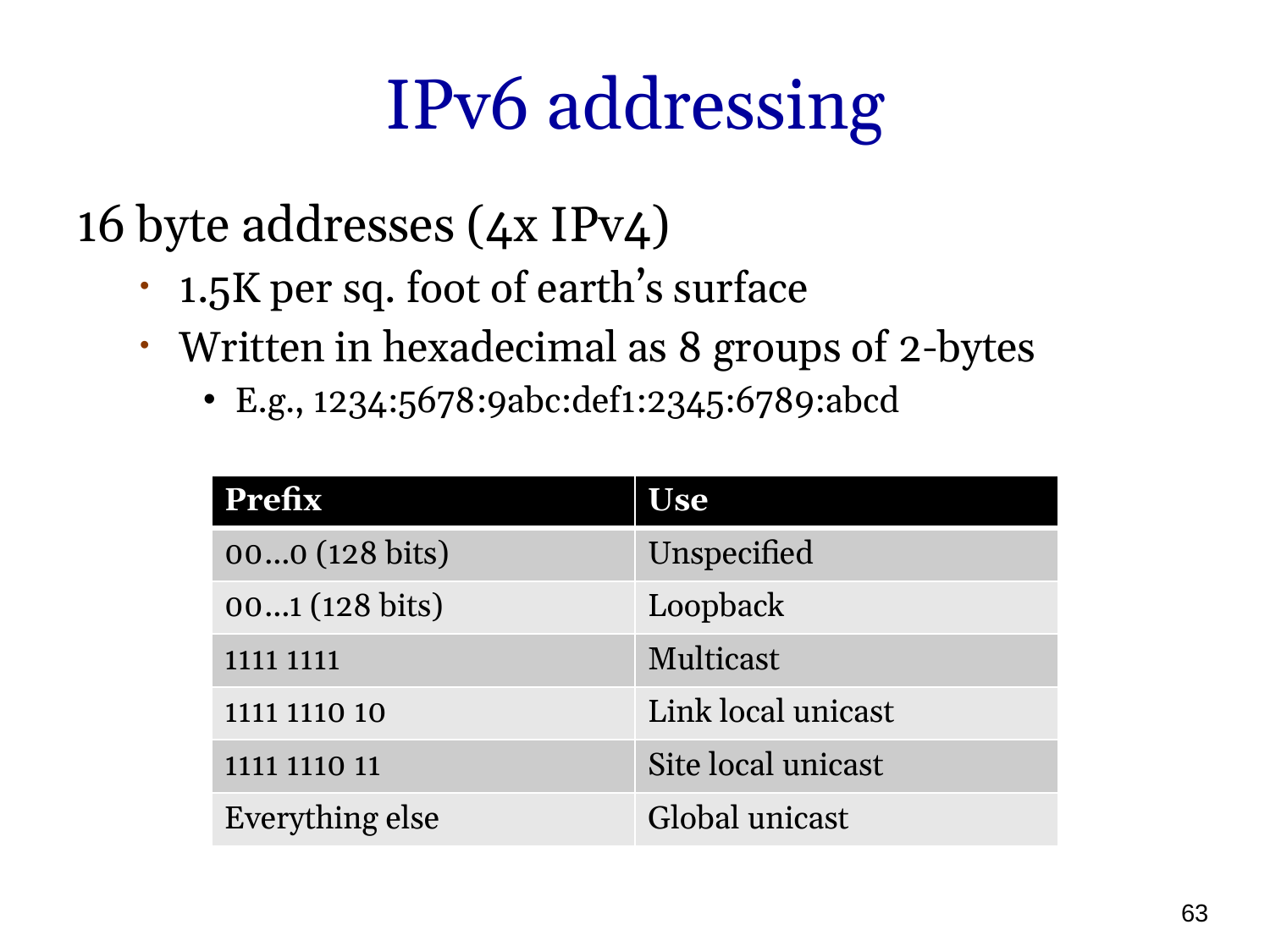

# IPv6 addressing
16 byte addresses (4x IPv4)
1.5K per sq. foot of earth’s surface
Written in hexadecimal as 8 groups of 2-bytes
E.g., 1234:5678:9abc:def1:2345:6789:abcd

| Prefix | Use |
| --- | --- |
| 00…0 (128 bits) | Unspecified |
| 00…1 (128 bits) | Loopback |
| 1111 1111 | Multicast |
| 1111 1110 10 | Link local unicast |
| 1111 1110 11 | Site local unicast |
| Everything else | Global unicast |
63